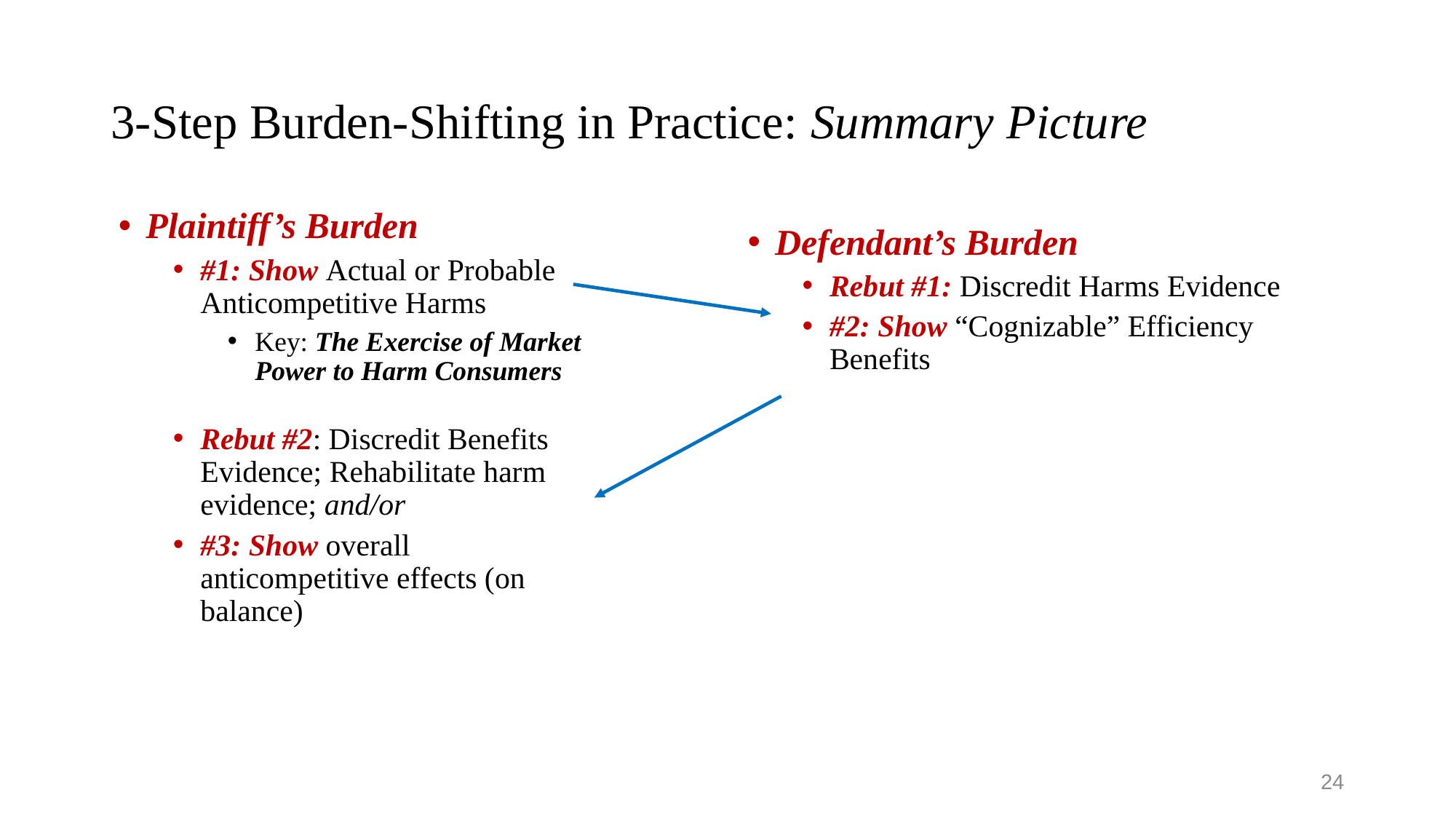

# 3-Step Burden-Shifting in Practice: Summary Picture
Plaintiff’s Burden
#1: Show Actual or Probable Anticompetitive Harms
Key: The Exercise of Market Power to Harm Consumers
Rebut #2: Discredit Benefits Evidence; Rehabilitate harm evidence; and/or
#3: Show overall anticompetitive effects (on balance)
Defendant’s Burden
Rebut #1: Discredit Harms Evidence
#2: Show “Cognizable” Efficiency Benefits

24